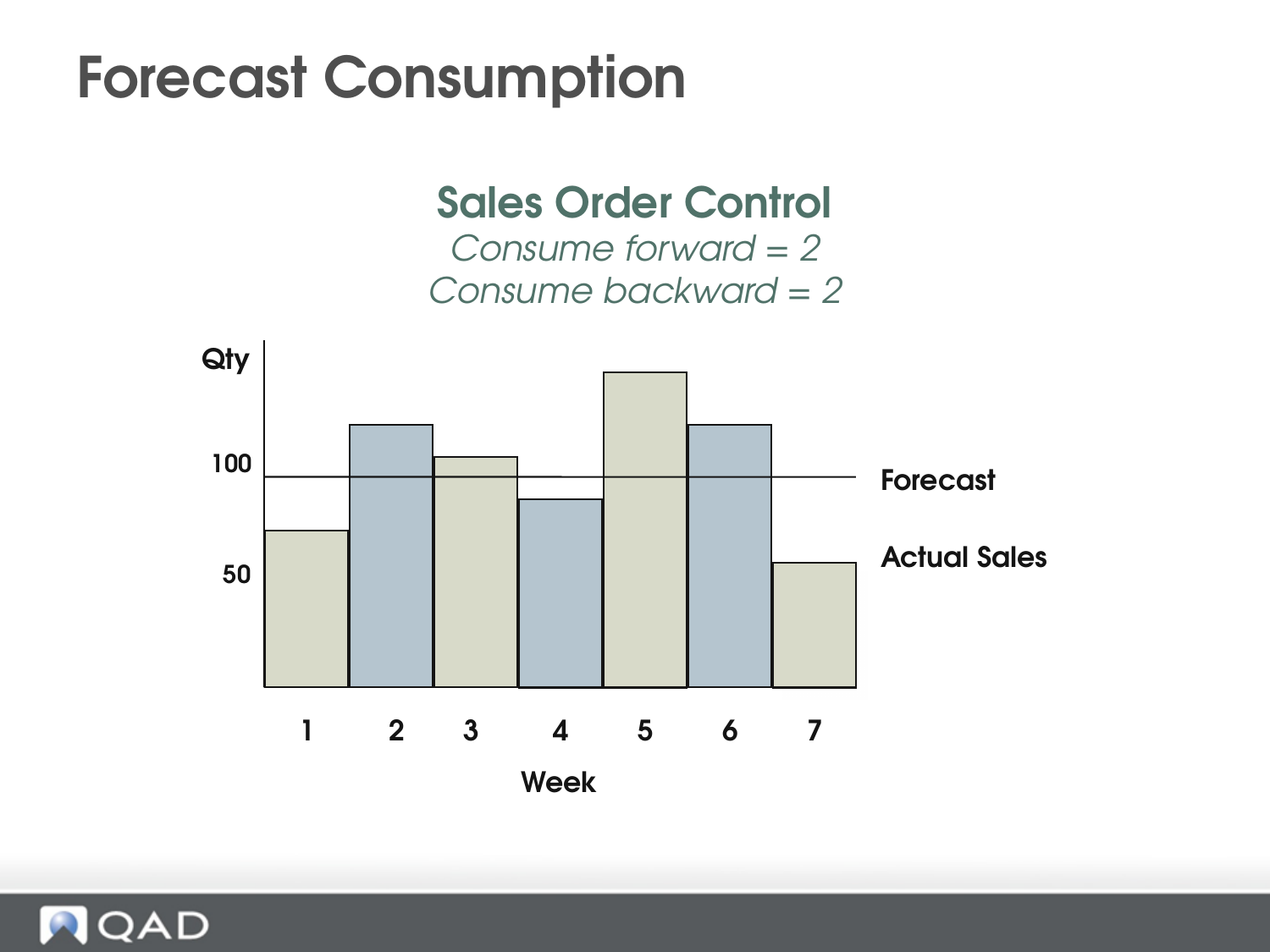

# Forecast Consumption
Sales Order Control
Consume forward = 2
Consume backward = 2
Qty

100

Forecast

Actual Sales
50

1
2
3
4
5
6
7
Week